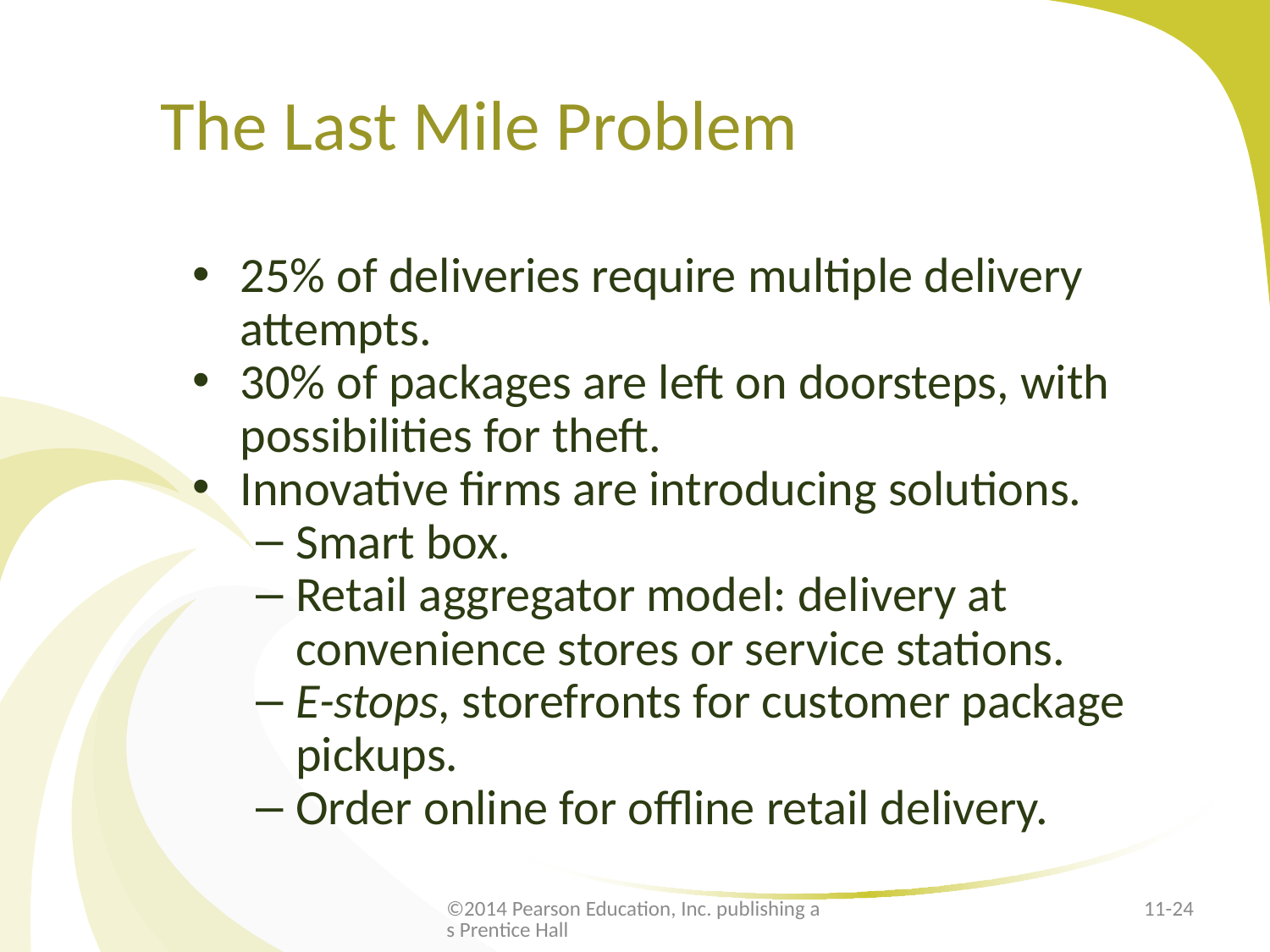

# The Last Mile Problem
25% of deliveries require multiple delivery attempts.
30% of packages are left on doorsteps, with possibilities for theft.
Innovative firms are introducing solutions.
Smart box.
Retail aggregator model: delivery at convenience stores or service stations.
E-stops, storefronts for customer package pickups.
Order online for offline retail delivery.
©2014 Pearson Education, Inc. publishing as Prentice Hall
11-24